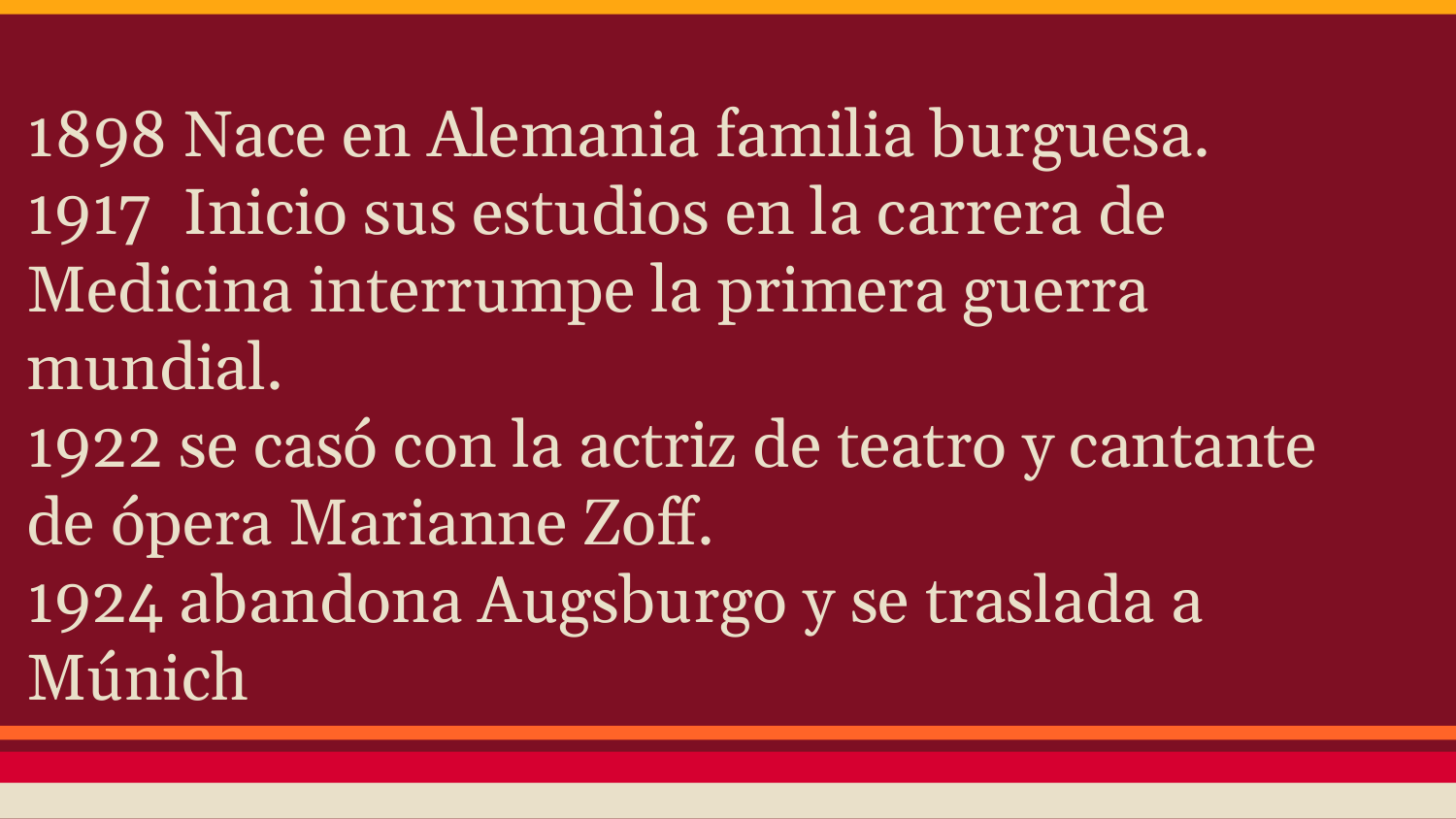

1898 Nace en Alemania familia burguesa.
1917  Inicio sus estudios en la carrera de Medicina interrumpe la primera guerra mundial.
1922 se casó con la actriz de teatro y cantante de ópera Marianne Zoff.
1924 abandona Augsburgo y se traslada a Múnich